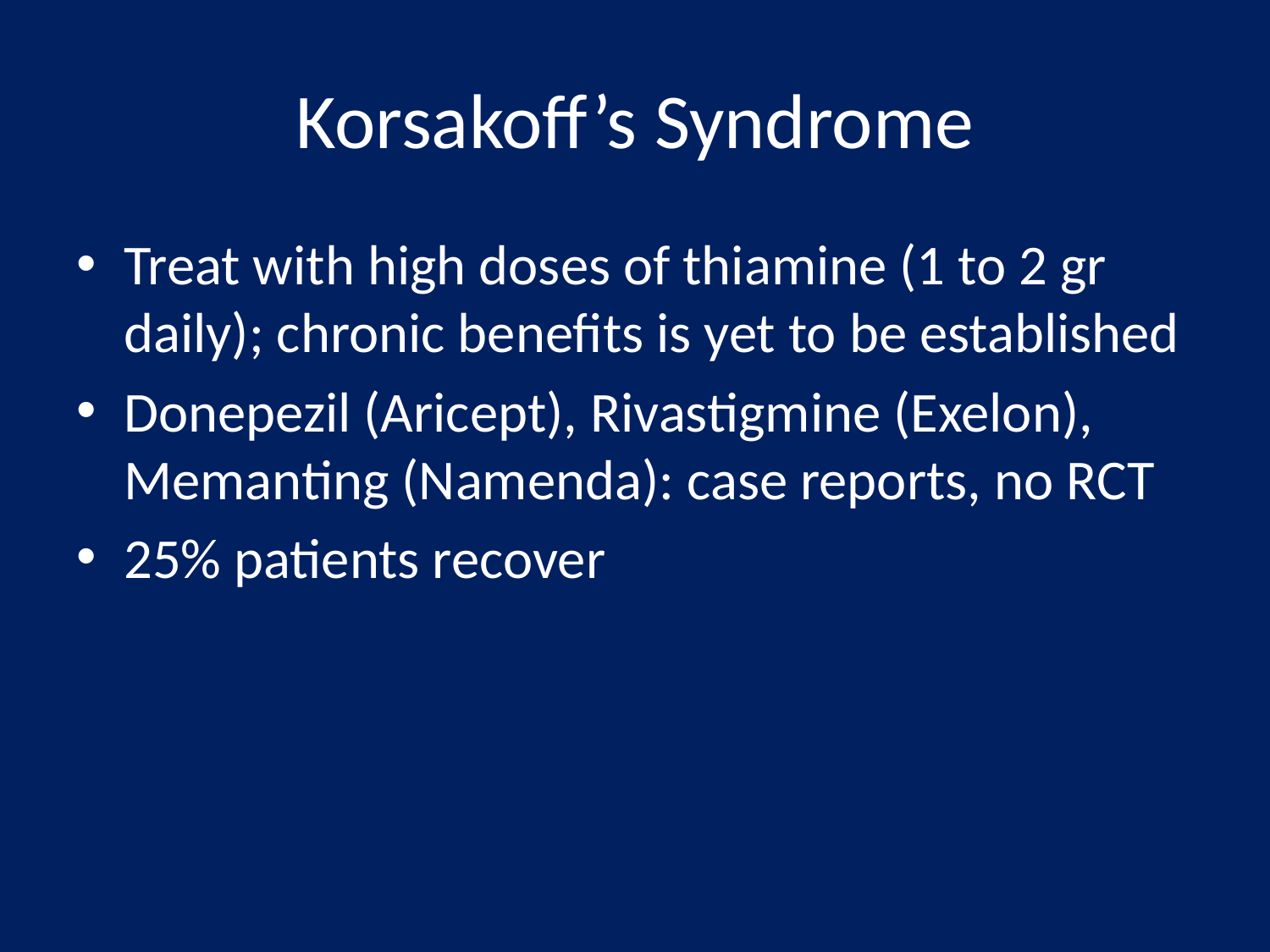

# Korsakoff’s Syndrome
Treat with high doses of thiamine (1 to 2 gr daily); chronic benefits is yet to be established
Donepezil (Aricept), Rivastigmine (Exelon), Memanting (Namenda): case reports, no RCT
25% patients recover